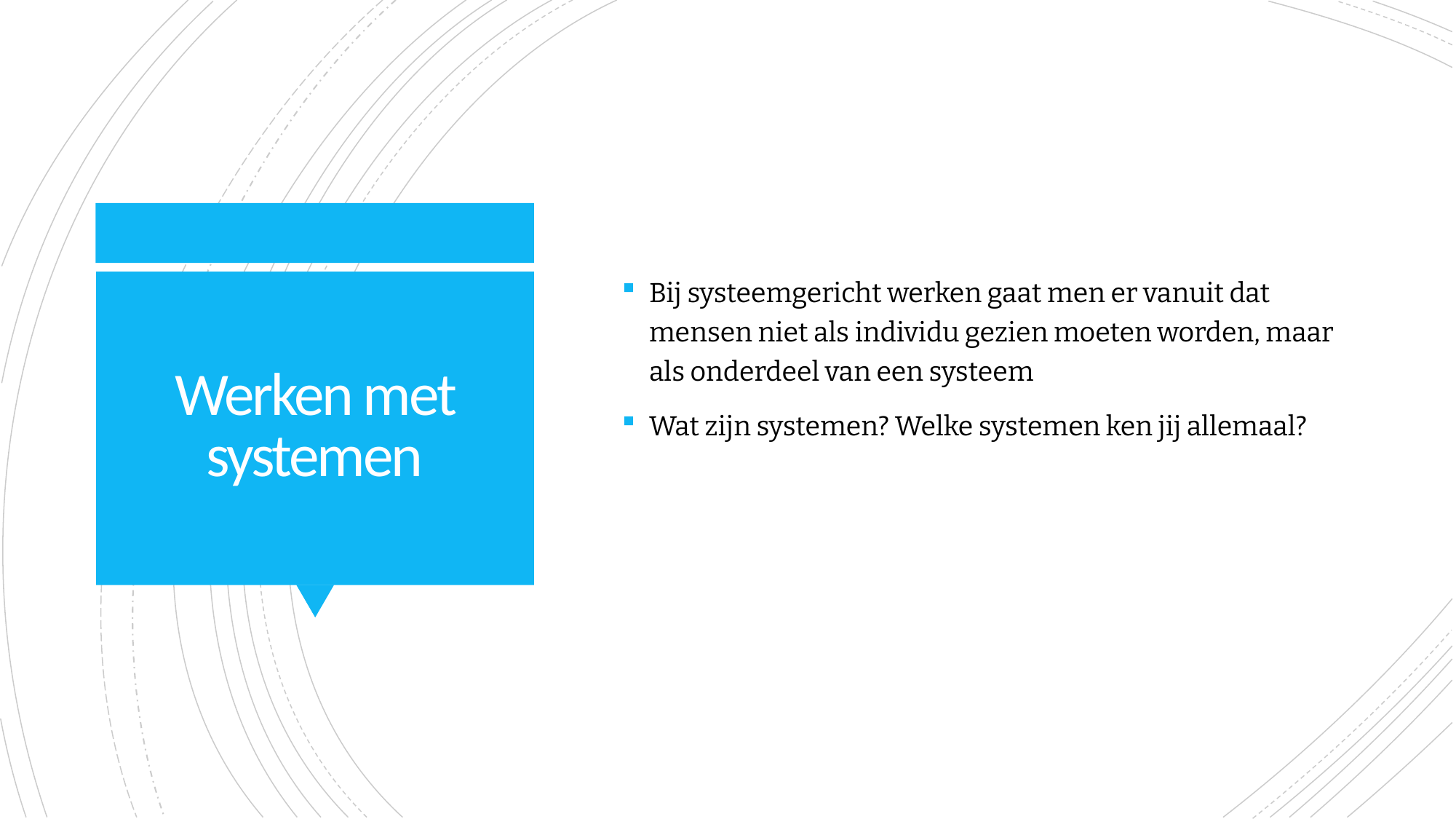

Bij systeemgericht werken gaat men er vanuit dat mensen niet als individu gezien moeten worden, maar als onderdeel van een systeem
Wat zijn systemen? Welke systemen ken jij allemaal?

# Werken met systemen